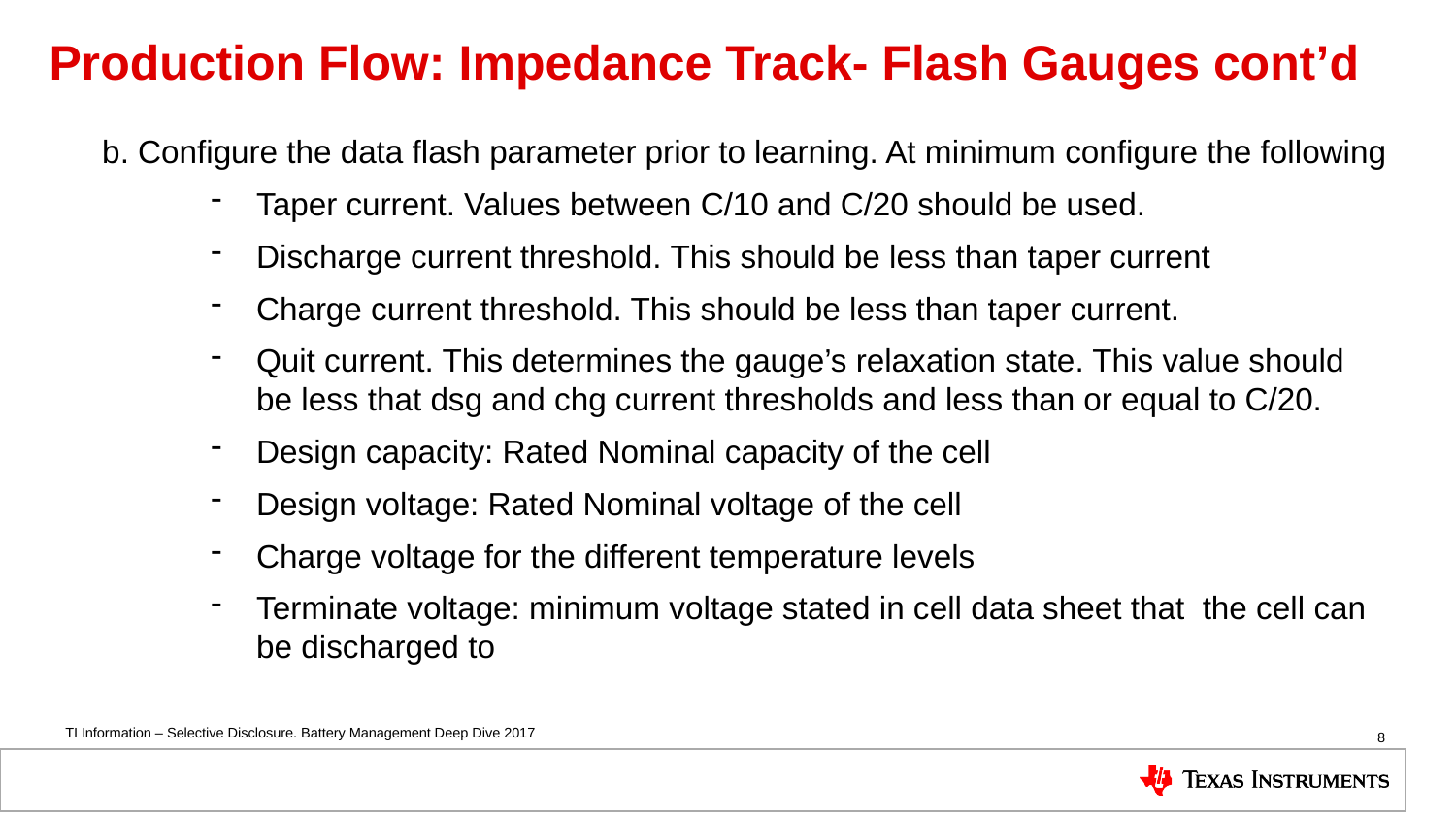

# Production Flow: Impedance Track- Flash Gauges cont’d
	b. Configure the data flash parameter prior to learning. At minimum configure the following
Taper current. Values between C/10 and C/20 should be used.
Discharge current threshold. This should be less than taper current
Charge current threshold. This should be less than taper current.
Quit current. This determines the gauge’s relaxation state. This value should be less that dsg and chg current thresholds and less than or equal to C/20.
Design capacity: Rated Nominal capacity of the cell
Design voltage: Rated Nominal voltage of the cell
Charge voltage for the different temperature levels
Terminate voltage: minimum voltage stated in cell data sheet that  the cell can be discharged to

8